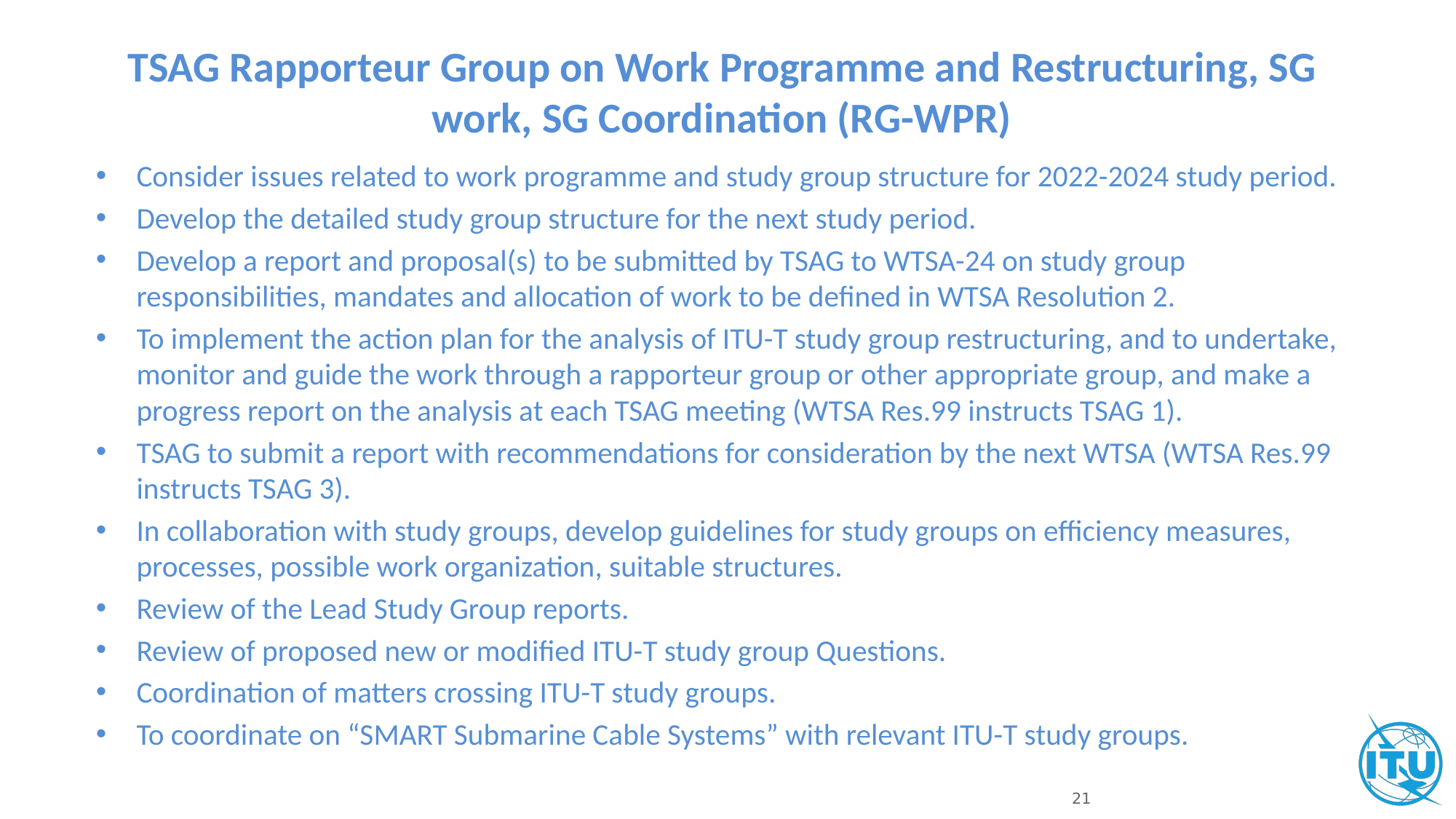

# TSAG Rapporteur Group on Work Programme and Restructuring, SG work, SG Coordination (RG-WPR)
Consider issues related to work programme and study group structure for 2022-2024 study period.
Develop the detailed study group structure for the next study period.
Develop a report and proposal(s) to be submitted by TSAG to WTSA-24 on study group responsibilities, mandates and allocation of work to be defined in WTSA Resolution 2.
To implement the action plan for the analysis of ITU-T study group restructuring, and to undertake, monitor and guide the work through a rapporteur group or other appropriate group, and make a progress report on the analysis at each TSAG meeting (WTSA Res.99 instructs TSAG 1).
TSAG to submit a report with recommendations for consideration by the next WTSA (WTSA Res.99 instructs TSAG 3).
In collaboration with study groups, develop guidelines for study groups on efficiency measures, processes, possible work organization, suitable structures.
Review of the Lead Study Group reports.
Review of proposed new or modified ITU-T study group Questions.
Coordination of matters crossing ITU-T study groups.
To coordinate on “SMART Submarine Cable Systems” with relevant ITU-T study groups.
21